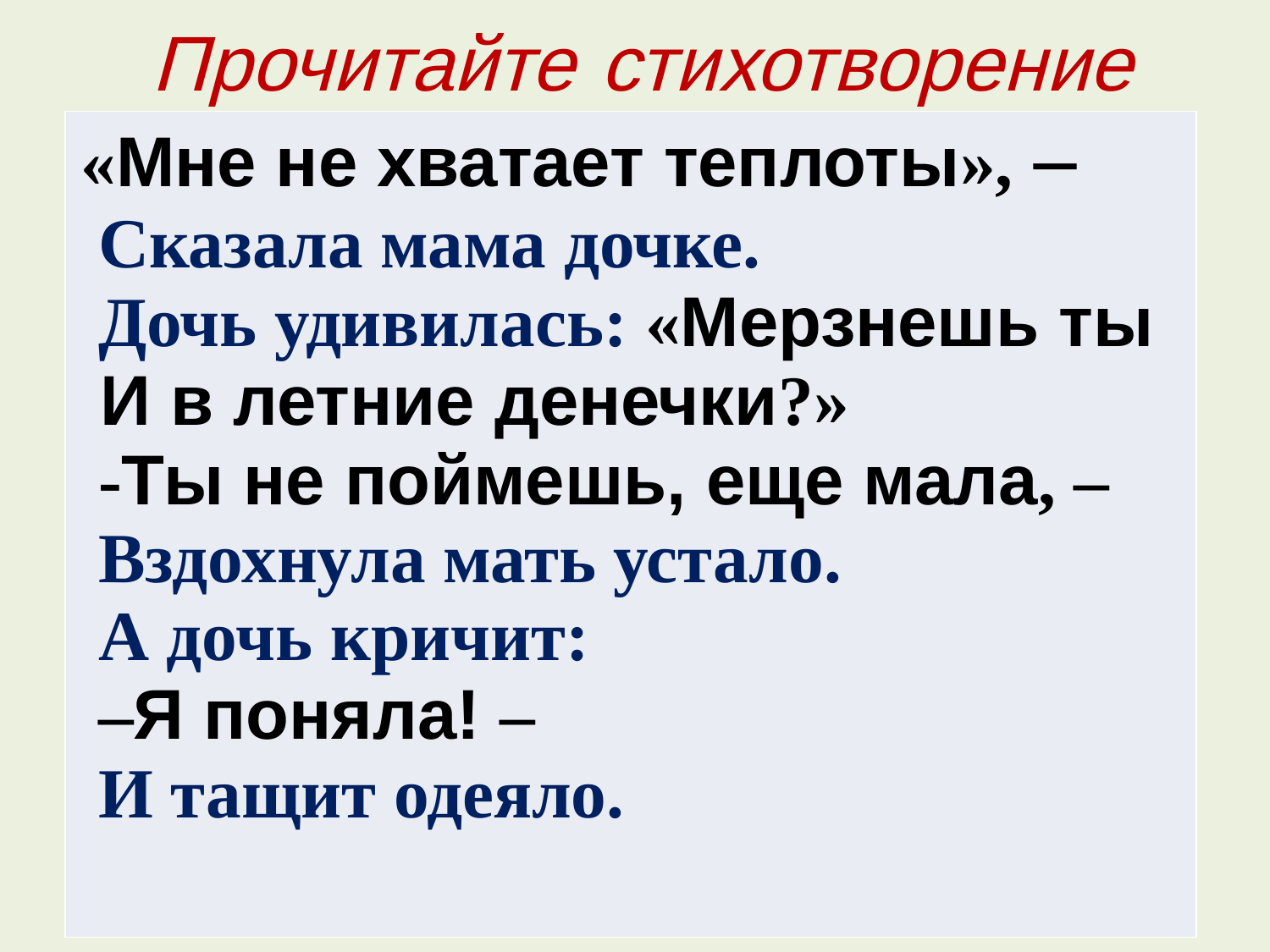

# Прочитайте стихотворение
| «Мне не хватает теплоты», – Сказала мама дочке. Дочь удивилась: «Мерзнешь ты И в летние денечки?» -Ты не поймешь, еще мала, – Вздохнула мать устало. А дочь кричит: –Я поняла! – И тащит одеяло. |
| --- |